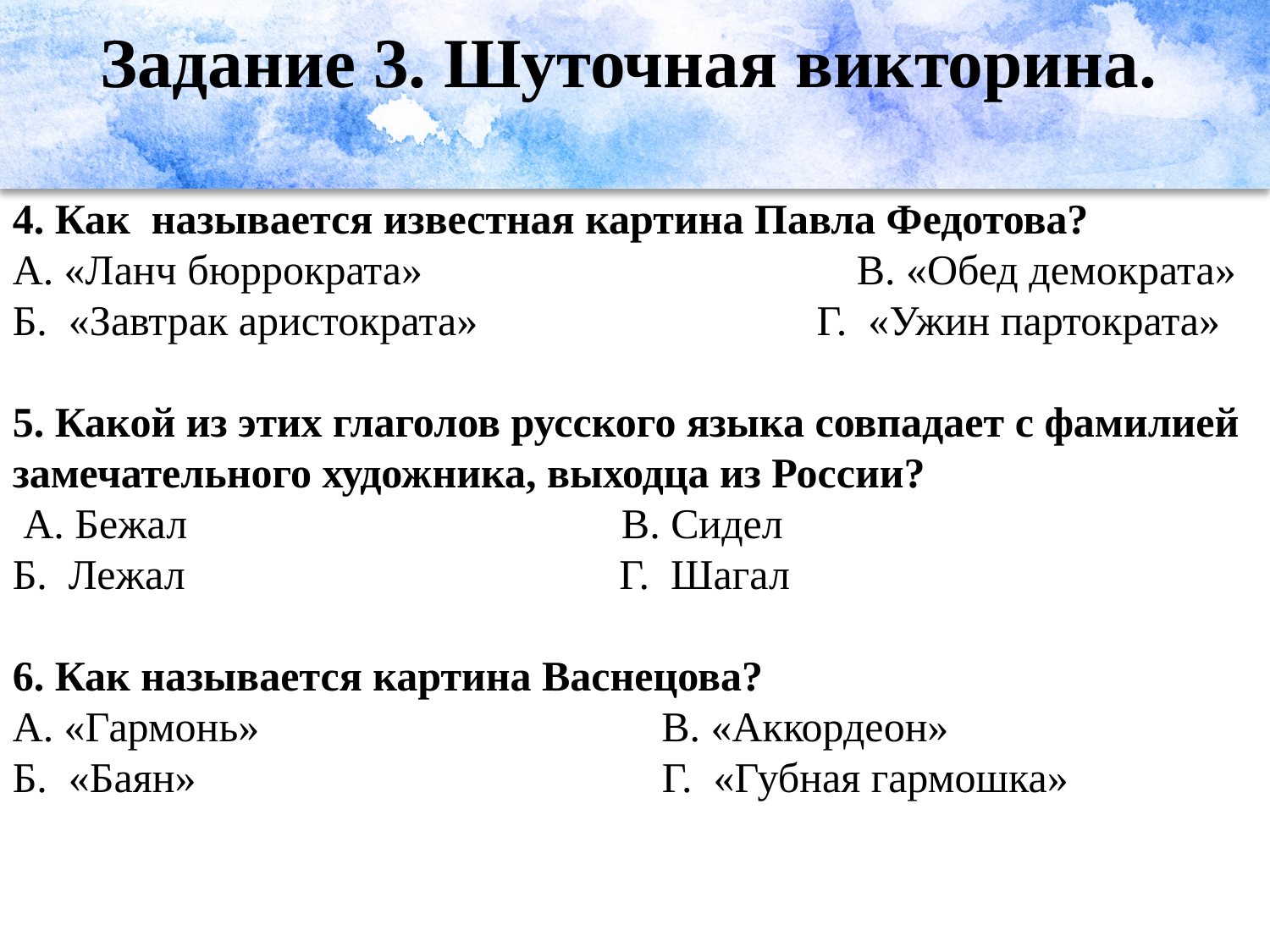

# Задание 3. Шуточная викторина.
4. Как  называется известная картина Павла Федотова?
А. «Ланч бюррократа»                                         В. «Обед демократа»
Б.  «Завтрак аристократа»                                Г.  «Ужин партократа»

5. Какой из этих глаголов русского языка совпадает с фамилией замечательного художника, выходца из России?
 А. Бежал                                         В. Сидел
Б.  Лежал                                         Г.  Шагал

6. Как называется картина Васнецова?
А. «Гармонь»                                      В. «Аккордеон»
Б.  «Баян»                                            Г.  «Губная гармошка»